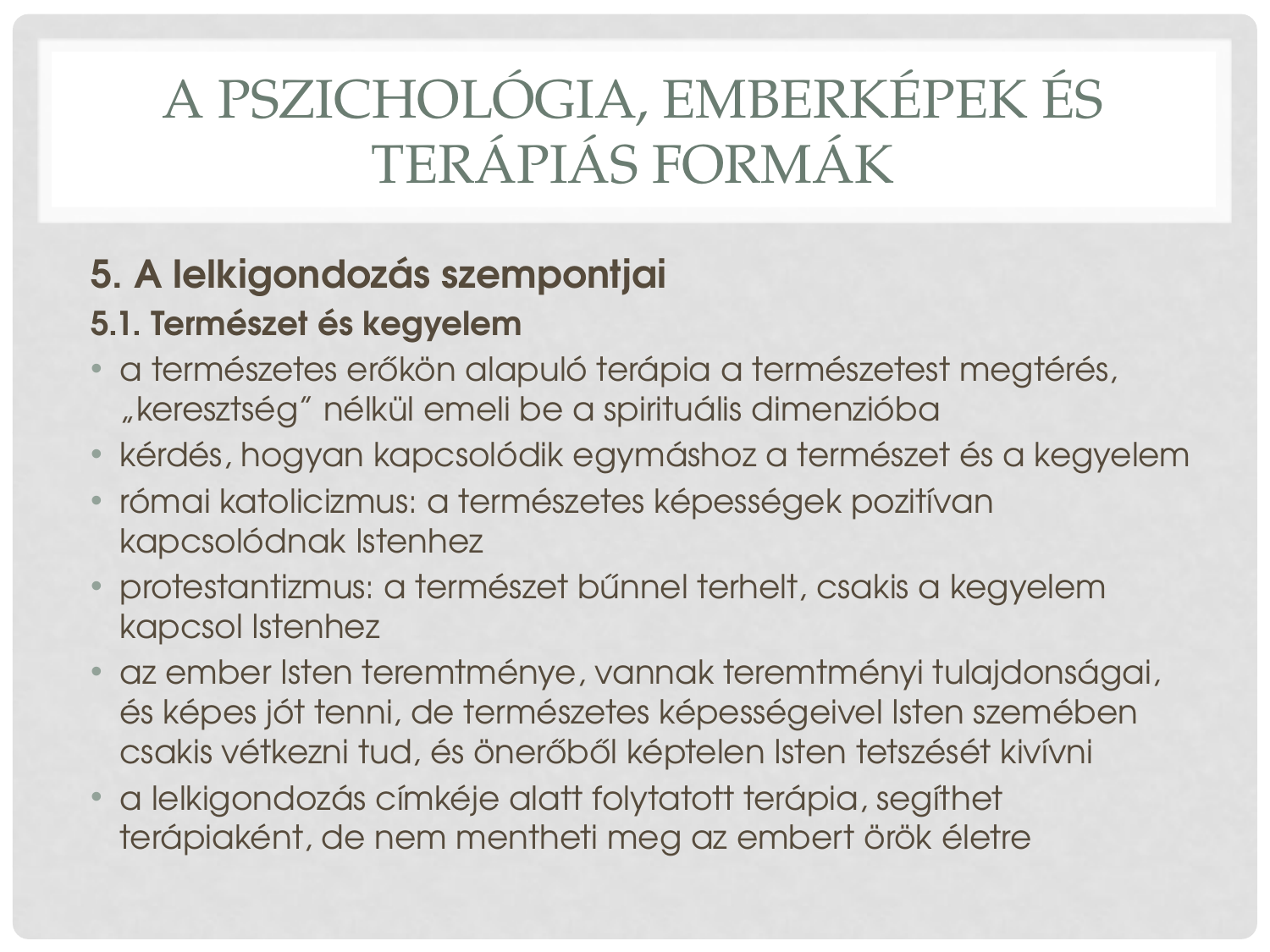

# A pszichológia, emberképek és terápiás formák
5. A lelkigondozás szempontjai
5.1. Természet és kegyelem
a természetes erőkön alapuló terápia a természetest megtérés, „keresztség” nélkül emeli be a spirituális dimenzióba
kérdés, hogyan kapcsolódik egymáshoz a természet és a kegyelem
római katolicizmus: a természetes képességek pozitívan kapcsolódnak Istenhez
protestantizmus: a természet bűnnel terhelt, csakis a kegyelem kapcsol Istenhez
az ember Isten teremtménye, vannak teremtményi tulajdonságai, és képes jót tenni, de természetes képességeivel Isten szemében csakis vétkezni tud, és önerőből képtelen Isten tetszését kivívni
a lelkigondozás címkéje alatt folytatott terápia, segíthet terápiaként, de nem mentheti meg az embert örök életre